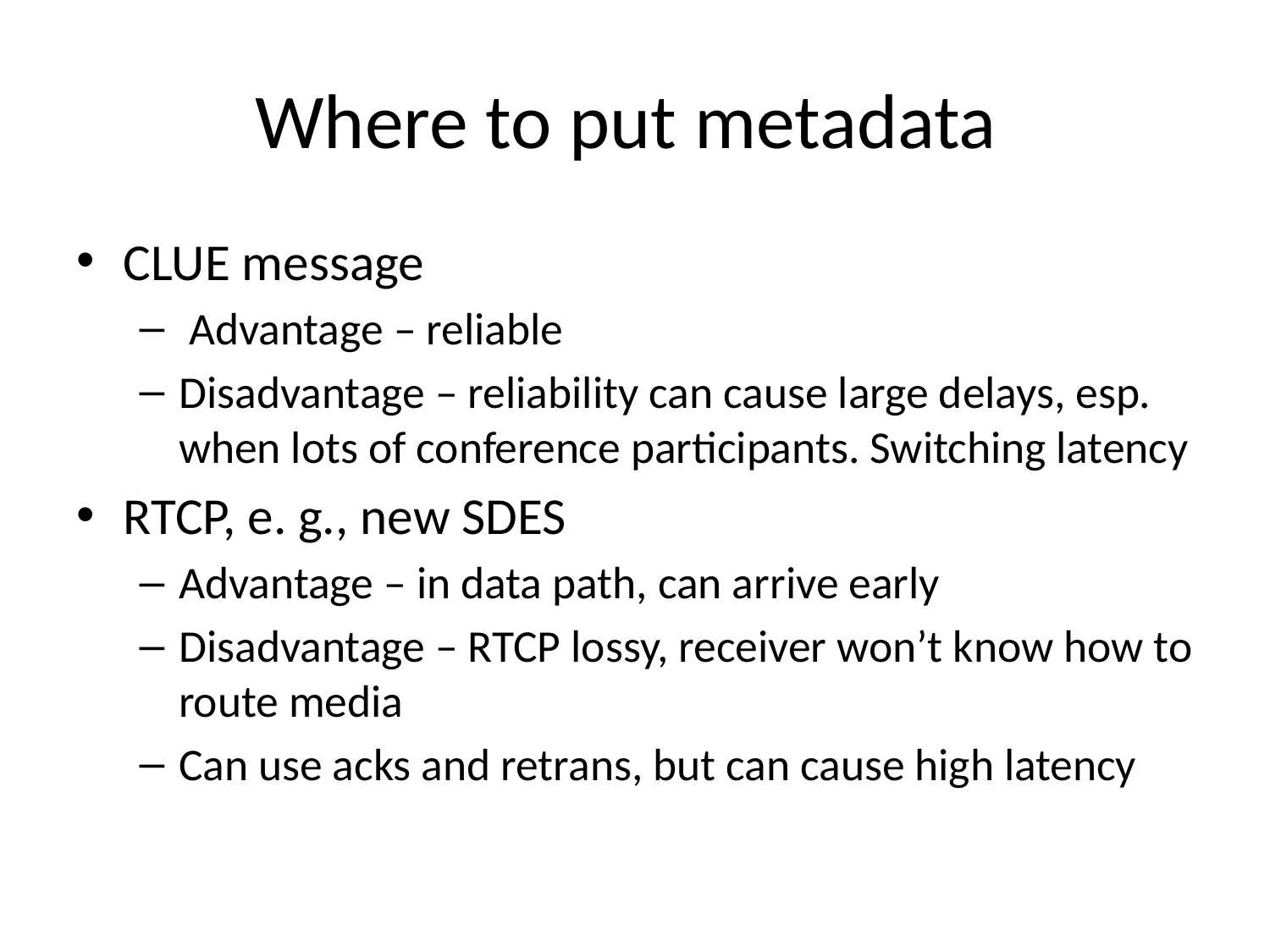

# Where to put metadata
CLUE message
 Advantage – reliable
Disadvantage – reliability can cause large delays, esp. when lots of conference participants. Switching latency
RTCP, e. g., new SDES
Advantage – in data path, can arrive early
Disadvantage – RTCP lossy, receiver won’t know how to route media
Can use acks and retrans, but can cause high latency